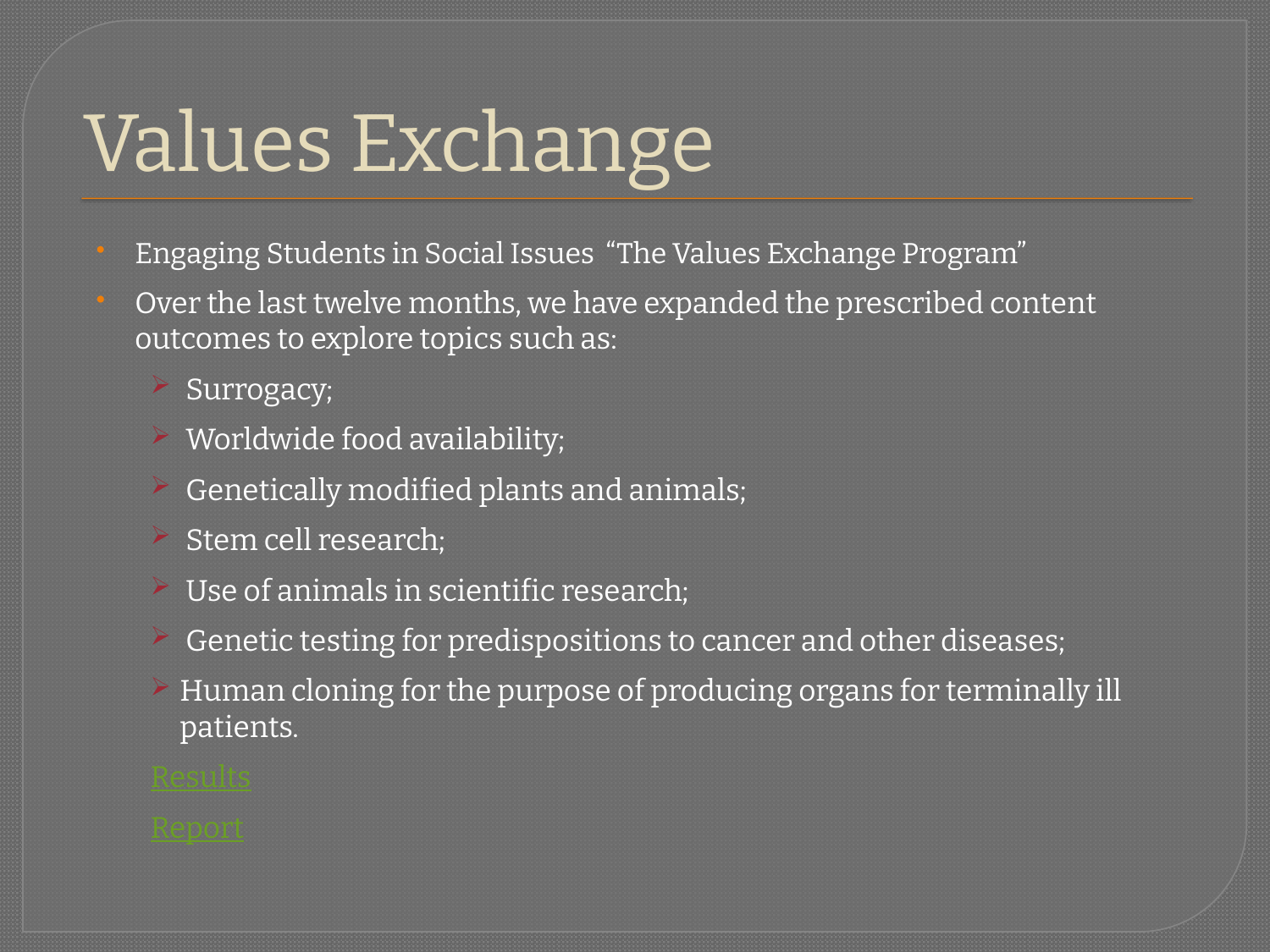

# Values Exchange
Engaging Students in Social Issues  “The Values Exchange Program”
Over the last twelve months, we have expanded the prescribed content outcomes to explore topics such as:
 Surrogacy;
 Worldwide food availability;
 Genetically modified plants and animals;
 Stem cell research;
 Use of animals in scientific research;
 Genetic testing for predispositions to cancer and other diseases;
Human cloning for the purpose of producing organs for terminally ill patients.
Results
Report